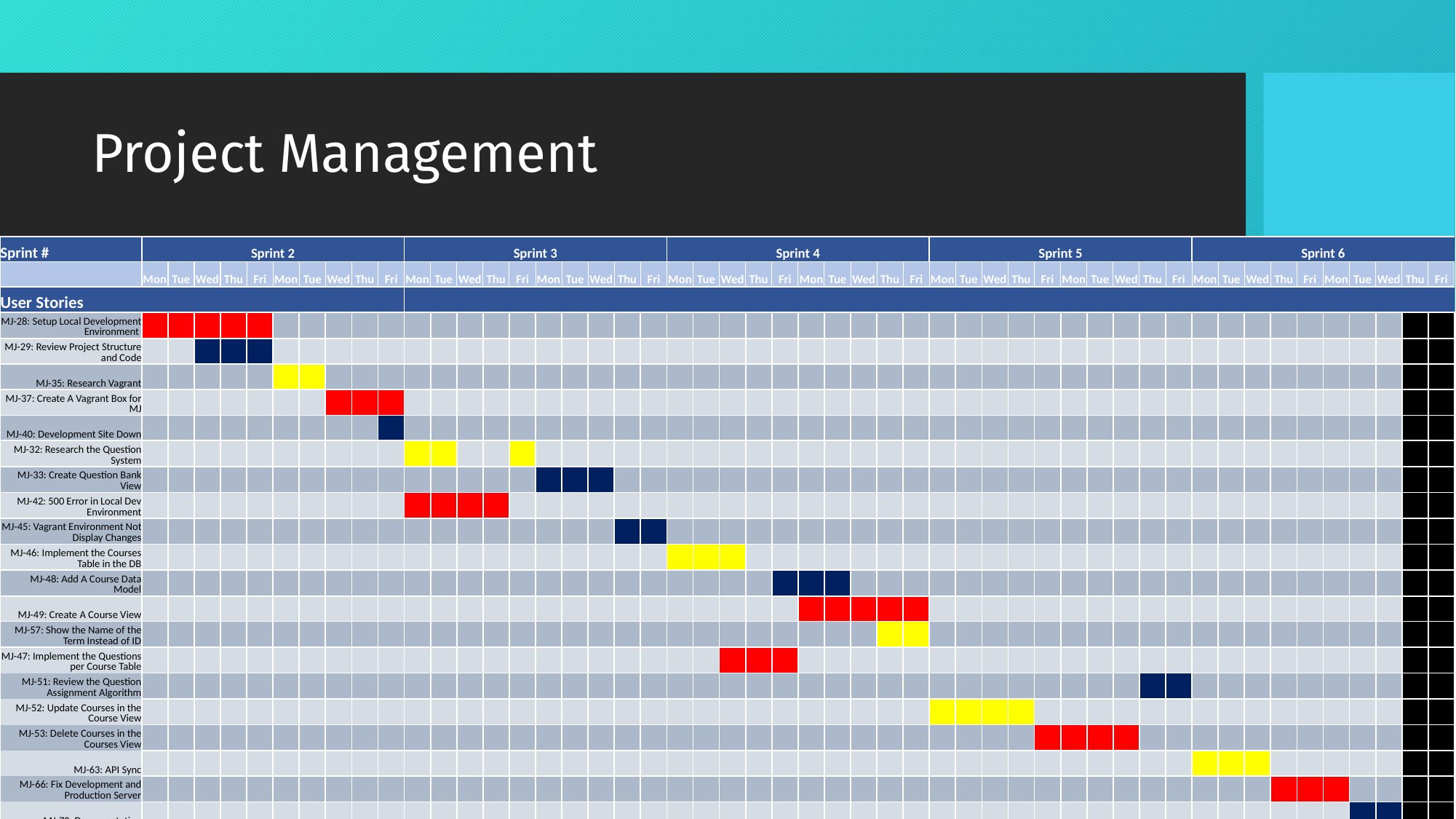

# Project Management
| Sprint # | Sprint 2 |  |  |  |  |  |  |  |  |  | Sprint 3 |  |  |  |  |  |  |  |  |  | Sprint 4 |  |  |  |  |  |  |  |  |  | Sprint 5 |  |  |  |  |  |  |  |  |  | Sprint 6 |  |  |  |  |  |  |  |  |  |
| --- | --- | --- | --- | --- | --- | --- | --- | --- | --- | --- | --- | --- | --- | --- | --- | --- | --- | --- | --- | --- | --- | --- | --- | --- | --- | --- | --- | --- | --- | --- | --- | --- | --- | --- | --- | --- | --- | --- | --- | --- | --- | --- | --- | --- | --- | --- | --- | --- | --- | --- |
|  | Mon | Tue | Wed | Thu | Fri | Mon | Tue | Wed | Thu | Fri | Mon | Tue | Wed | Thu | Fri | Mon | Tue | Wed | Thu | Fri | Mon | Tue | Wed | Thu | Fri | Mon | Tue | Wed | Thu | Fri | Mon | Tue | Wed | Thu | Fri | Mon | Tue | Wed | Thu | Fri | Mon | Tue | Wed | Thu | Fri | Mon | Tue | Wed | Thu | Fri |
| User Stories |  |  |  |  |  |  |  |  |  |  |  |  |  |  |  |  |  |  |  |  |  |  |  |  |  |  |  |  |  |  |  |  |  |  |  |  |  |  |  |  |  |  |  |  |  |  |  |  |  |  |
| MJ-28: Setup Local Development Environment |  |  |  |  |  |  |  |  |  |  |  |  |  |  |  |  |  |  |  |  |  |  |  |  |  |  |  |  |  |  |  |  |  |  |  |  |  |  |  |  |  |  |  |  |  |  |  |  |  |  |
| MJ-29: Review Project Structure and Code |  |  |  |  |  |  |  |  |  |  |  |  |  |  |  |  |  |  |  |  |  |  |  |  |  |  |  |  |  |  |  |  |  |  |  |  |  |  |  |  |  |  |  |  |  |  |  |  |  |  |
| MJ-35: Research Vagrant |  |  |  |  |  |  |  |  |  |  |  |  |  |  |  |  |  |  |  |  |  |  |  |  |  |  |  |  |  |  |  |  |  |  |  |  |  |  |  |  |  |  |  |  |  |  |  |  |  |  |
| MJ-37: Create A Vagrant Box for MJ |  |  |  |  |  |  |  |  |  |  |  |  |  |  |  |  |  |  |  |  |  |  |  |  |  |  |  |  |  |  |  |  |  |  |  |  |  |  |  |  |  |  |  |  |  |  |  |  |  |  |
| MJ-40: Development Site Down |  |  |  |  |  |  |  |  |  |  |  |  |  |  |  |  |  |  |  |  |  |  |  |  |  |  |  |  |  |  |  |  |  |  |  |  |  |  |  |  |  |  |  |  |  |  |  |  |  |  |
| MJ-32: Research the Question System |  |  |  |  |  |  |  |  |  |  |  |  |  |  |  |  |  |  |  |  |  |  |  |  |  |  |  |  |  |  |  |  |  |  |  |  |  |  |  |  |  |  |  |  |  |  |  |  |  |  |
| MJ-33: Create Question Bank View |  |  |  |  |  |  |  |  |  |  |  |  |  |  |  |  |  |  |  |  |  |  |  |  |  |  |  |  |  |  |  |  |  |  |  |  |  |  |  |  |  |  |  |  |  |  |  |  |  |  |
| MJ-42: 500 Error in Local Dev Environment |  |  |  |  |  |  |  |  |  |  |  |  |  |  |  |  |  |  |  |  |  |  |  |  |  |  |  |  |  |  |  |  |  |  |  |  |  |  |  |  |  |  |  |  |  |  |  |  |  |  |
| MJ-45: Vagrant Environment Not Display Changes |  |  |  |  |  |  |  |  |  |  |  |  |  |  |  |  |  |  |  |  |  |  |  |  |  |  |  |  |  |  |  |  |  |  |  |  |  |  |  |  |  |  |  |  |  |  |  |  |  |  |
| MJ-46: Implement the Courses Table in the DB |  |  |  |  |  |  |  |  |  |  |  |  |  |  |  |  |  |  |  |  |  |  |  |  |  |  |  |  |  |  |  |  |  |  |  |  |  |  |  |  |  |  |  |  |  |  |  |  |  |  |
| MJ-48: Add A Course Data Model |  |  |  |  |  |  |  |  |  |  |  |  |  |  |  |  |  |  |  |  |  |  |  |  |  |  |  |  |  |  |  |  |  |  |  |  |  |  |  |  |  |  |  |  |  |  |  |  |  |  |
| MJ-49: Create A Course View |  |  |  |  |  |  |  |  |  |  |  |  |  |  |  |  |  |  |  |  |  |  |  |  |  |  |  |  |  |  |  |  |  |  |  |  |  |  |  |  |  |  |  |  |  |  |  |  |  |  |
| MJ-57: Show the Name of the Term Instead of ID |  |  |  |  |  |  |  |  |  |  |  |  |  |  |  |  |  |  |  |  |  |  |  |  |  |  |  |  |  |  |  |  |  |  |  |  |  |  |  |  |  |  |  |  |  |  |  |  |  |  |
| MJ-47: Implement the Questions per Course Table |  |  |  |  |  |  |  |  |  |  |  |  |  |  |  |  |  |  |  |  |  |  |  |  |  |  |  |  |  |  |  |  |  |  |  |  |  |  |  |  |  |  |  |  |  |  |  |  |  |  |
| MJ-51: Review the Question Assignment Algorithm |  |  |  |  |  |  |  |  |  |  |  |  |  |  |  |  |  |  |  |  |  |  |  |  |  |  |  |  |  |  |  |  |  |  |  |  |  |  |  |  |  |  |  |  |  |  |  |  |  |  |
| MJ-52: Update Courses in the Course View |  |  |  |  |  |  |  |  |  |  |  |  |  |  |  |  |  |  |  |  |  |  |  |  |  |  |  |  |  |  |  |  |  |  |  |  |  |  |  |  |  |  |  |  |  |  |  |  |  |  |
| MJ-53: Delete Courses in the Courses View |  |  |  |  |  |  |  |  |  |  |  |  |  |  |  |  |  |  |  |  |  |  |  |  |  |  |  |  |  |  |  |  |  |  |  |  |  |  |  |  |  |  |  |  |  |  |  |  |  |  |
| MJ-63: API Sync |  |  |  |  |  |  |  |  |  |  |  |  |  |  |  |  |  |  |  |  |  |  |  |  |  |  |  |  |  |  |  |  |  |  |  |  |  |  |  |  |  |  |  |  |  |  |  |  |  |  |
| MJ-66: Fix Development and Production Server |  |  |  |  |  |  |  |  |  |  |  |  |  |  |  |  |  |  |  |  |  |  |  |  |  |  |  |  |  |  |  |  |  |  |  |  |  |  |  |  |  |  |  |  |  |  |  |  |  |  |
| MJ-70: Documentation |  |  |  |  |  |  |  |  |  |  |  |  |  |  |  |  |  |  |  |  |  |  |  |  |  |  |  |  |  |  |  |  |  |  |  |  |  |  |  |  |  |  |  |  |  |  |  |  |  |  |